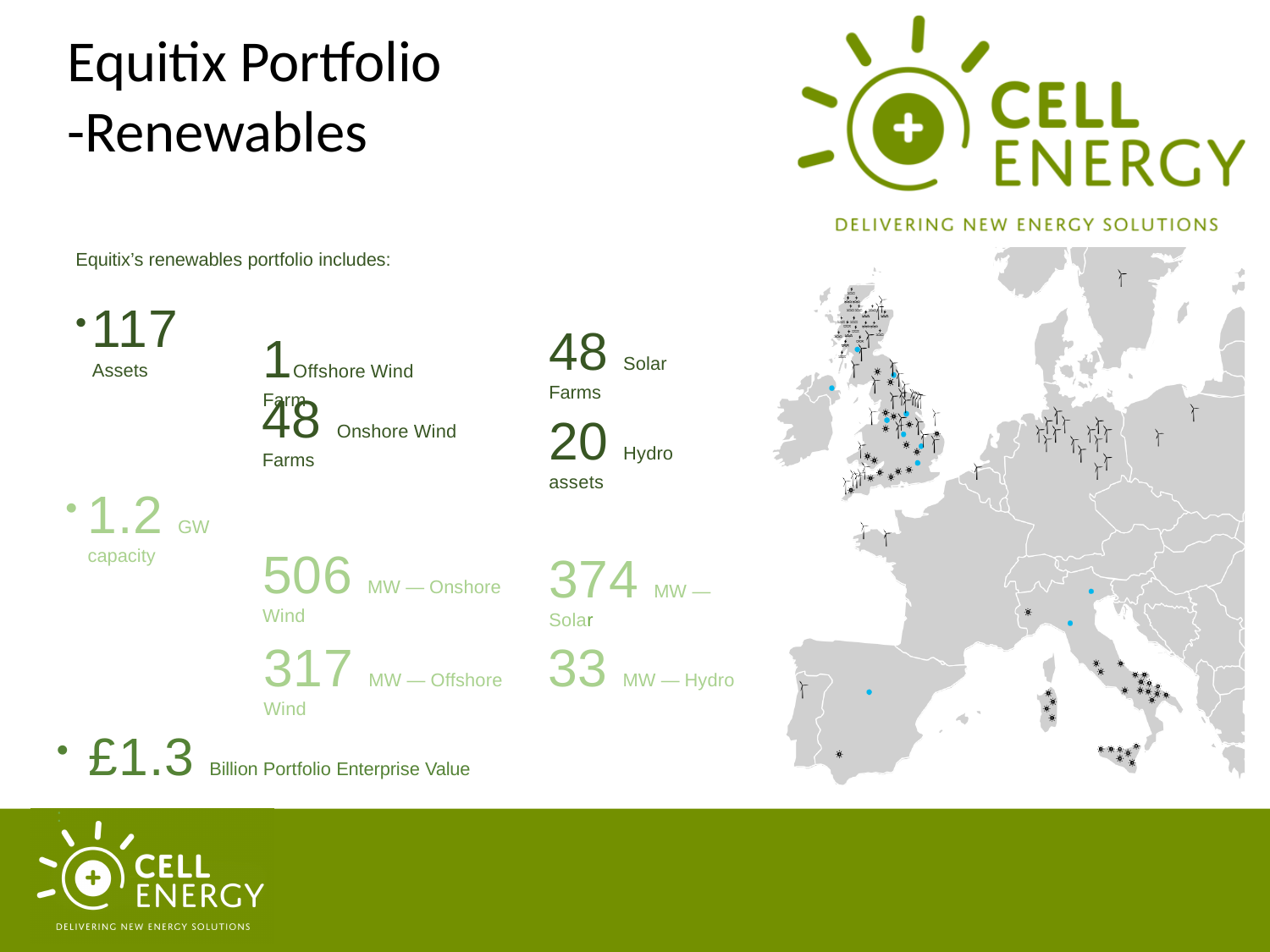

Equitix Portfolio
-Renewables
Equitix’s renewables portfolio includes:
117 Assets
48 Solar Farms
20 Hydro assets
1Offshore Wind Farm
48 Onshore Wind Farms
1.2 GW capacity
506 MW — Onshore Wind
374 MW — Solar
33 MW — Hydro
317 MW — Offshore Wind
£1.3 Billion Portfolio Enterprise Value
: